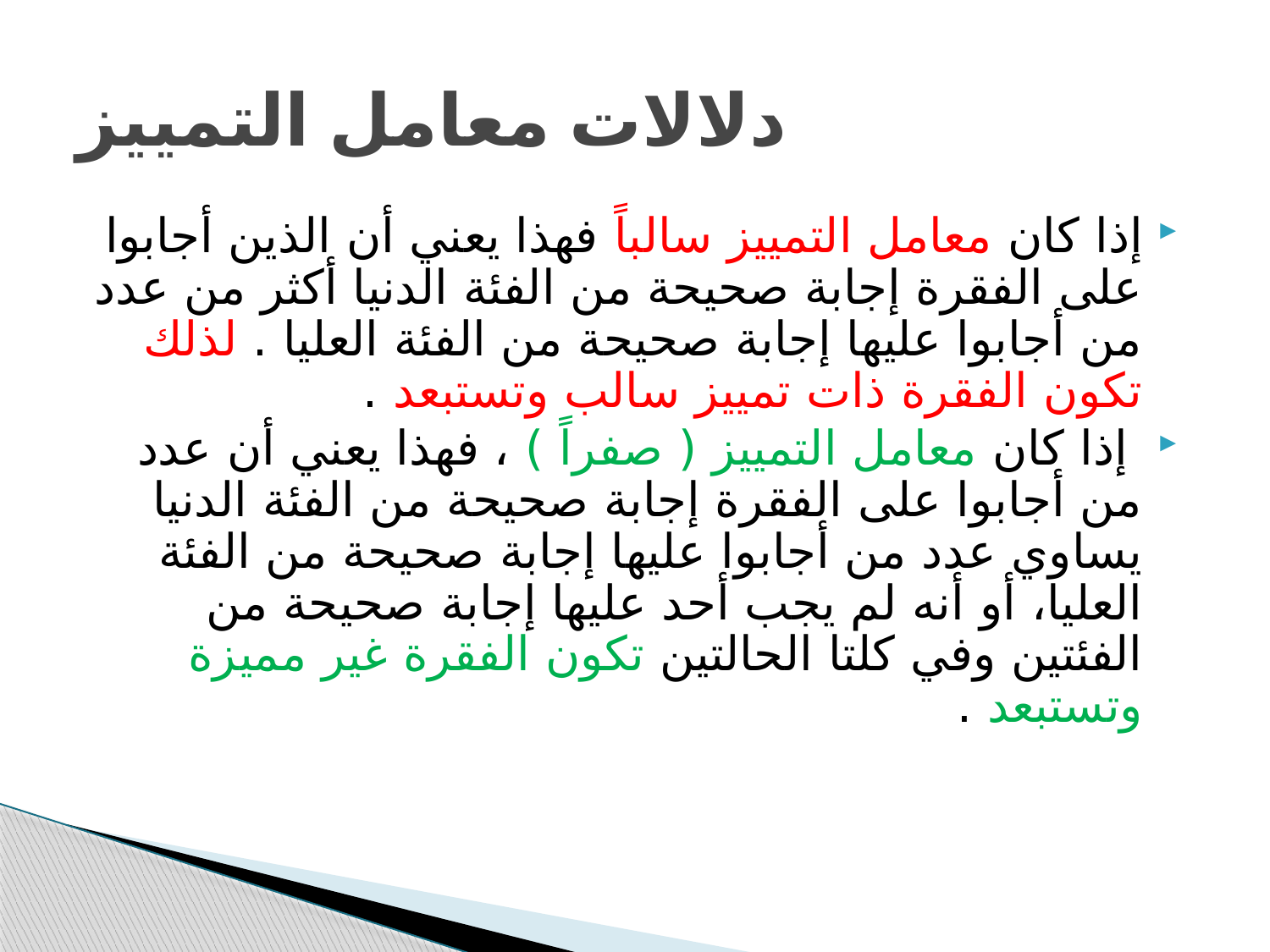

# دلالات معامل التمييز
إذا كان معامل التمييز سالباً فهذا يعني أن الذين أجابوا على الفقرة إجابة صحيحة من الفئة الدنيا أكثر من عدد من أجابوا عليها إجابة صحيحة من الفئة العليا . لذلك تكون الفقرة ذات تمييز سالب وتستبعد .
 إذا كان معامل التمييز ( صفراً ) ، فهذا يعني أن عدد من أجابوا على الفقرة إجابة صحيحة من الفئة الدنيا يساوي عدد من أجابوا عليها إجابة صحيحة من الفئة العليا، أو أنه لم يجب أحد عليها إجابة صحيحة من الفئتين وفي كلتا الحالتين تكون الفقرة غير مميزة وتستبعد .